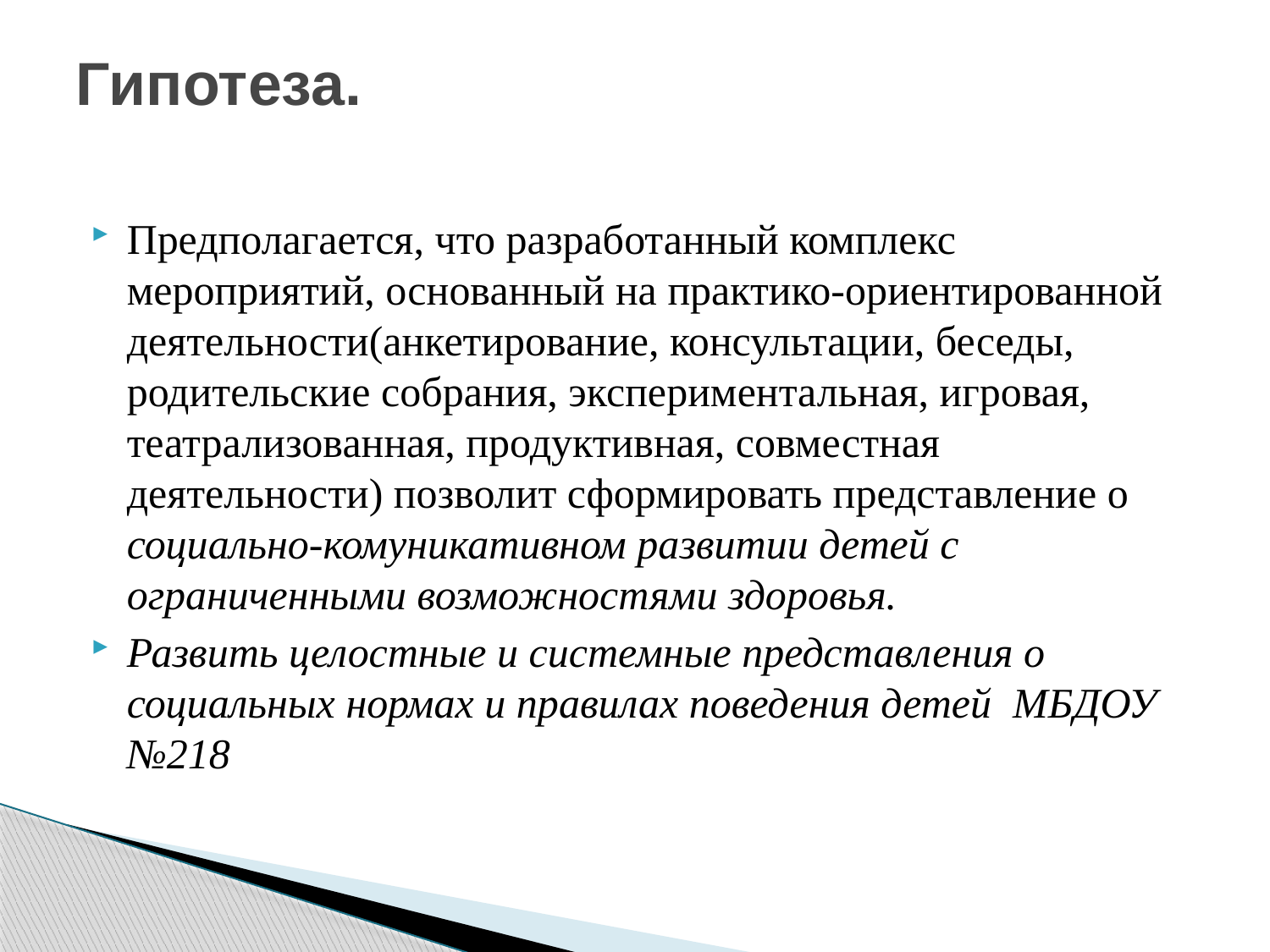

# Гипотеза.
Предполагается, что разработанный комплекс мероприятий, основанный на практико-ориентированной деятельности(анкетирование, консультации, беседы, родительские собрания, экспериментальная, игровая, театрализованная, продуктивная, совместная деятельности) позволит сформировать представление о социально-комуникативном развитии детей с ограниченными возможностями здоровья.
Развить целостные и системные представления о социальных нормах и правилах поведения детей  МБДОУ №218